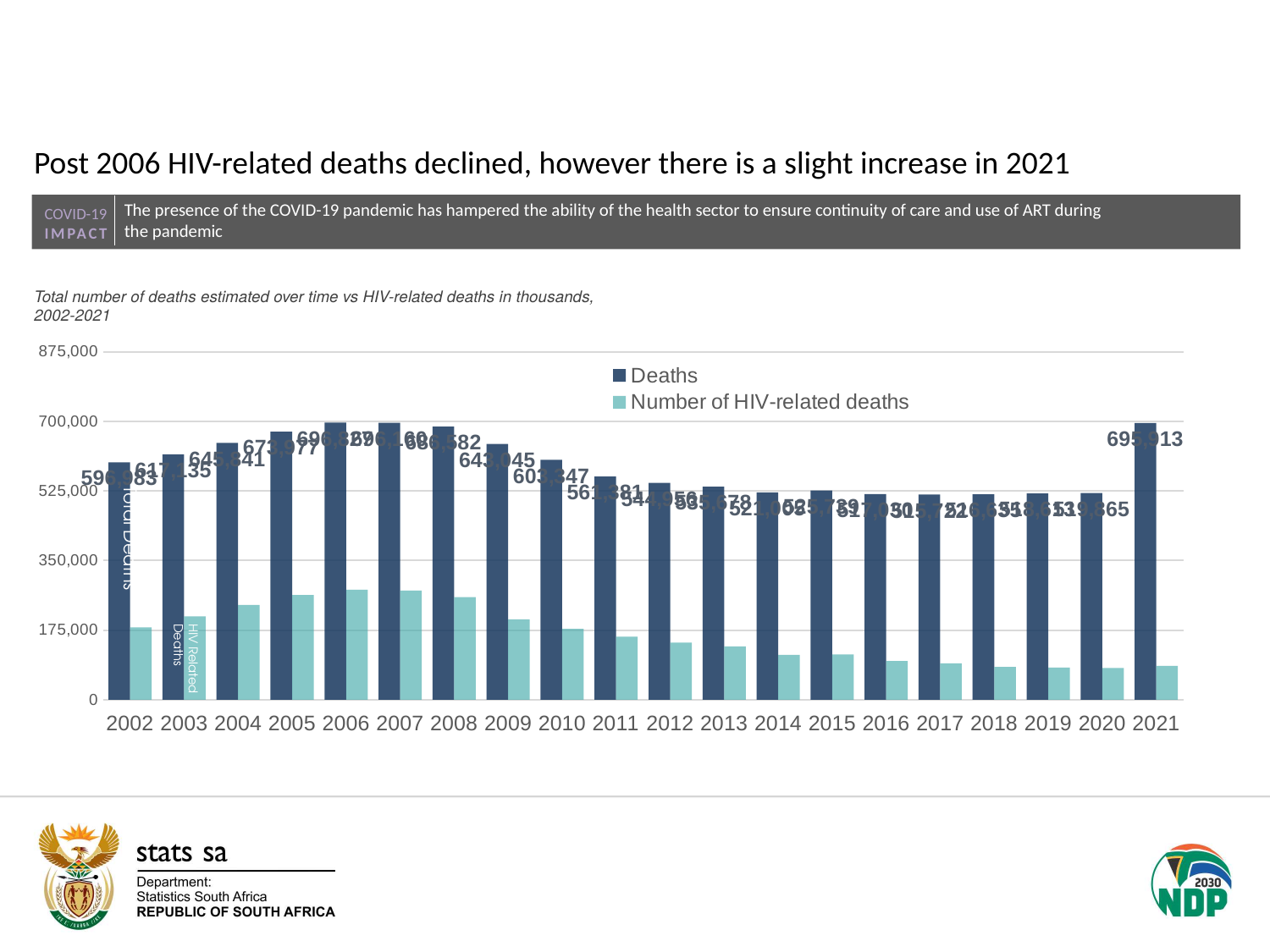

Post 2006 HIV-related deaths declined, however there is a slight increase in 2021
The presence of the COVID-19 pandemic has hampered the ability of the health sector to ensure continuity of care and use of ART during the pandemic

COVID-19
IMPACT
Total number of deaths estimated over time vs HIV-related deaths in thousands, 2002-2021

### Chart

| Category | Deaths | Number of HIV-related deaths |
|---|---|---|
| 2002 | 596983.0 | 181497.0 |
| 2003 | 617135.0 | 209583.0 |
| 2004 | 645841.0 | 238304.0 |
| 2005 | 673977.0 | 263300.0 |
| 2006 | 696827.0 | 276347.0 |
| 2007 | 696160.0 | 274501.0 |
| 2008 | 686582.0 | 258026.0 |
| 2009 | 643045.0 | 202218.0 |
| 2010 | 603347.0 | 178255.0 |
| 2011 | 561381.0 | 158441.0 |
| 2012 | 544956.0 | 143630.0 |
| 2013 | 535678.0 | 133590.0 |
| 2014 | 521005.0 | 112497.0 |
| 2015 | 525739.0 | 113695.0 |
| 2016 | 517030.0 | 97404.0 |
| 2017 | 515722.0 | 91590.0 |
| 2018 | 516635.0 | 82432.0 |
| 2019 | 518613.0 | 80881.0 |
| 2020 | 519865.0 | 79420.0 |
| 2021 | 695913.0 | 85154.0 |
Total Deaths
HIV Related Deaths